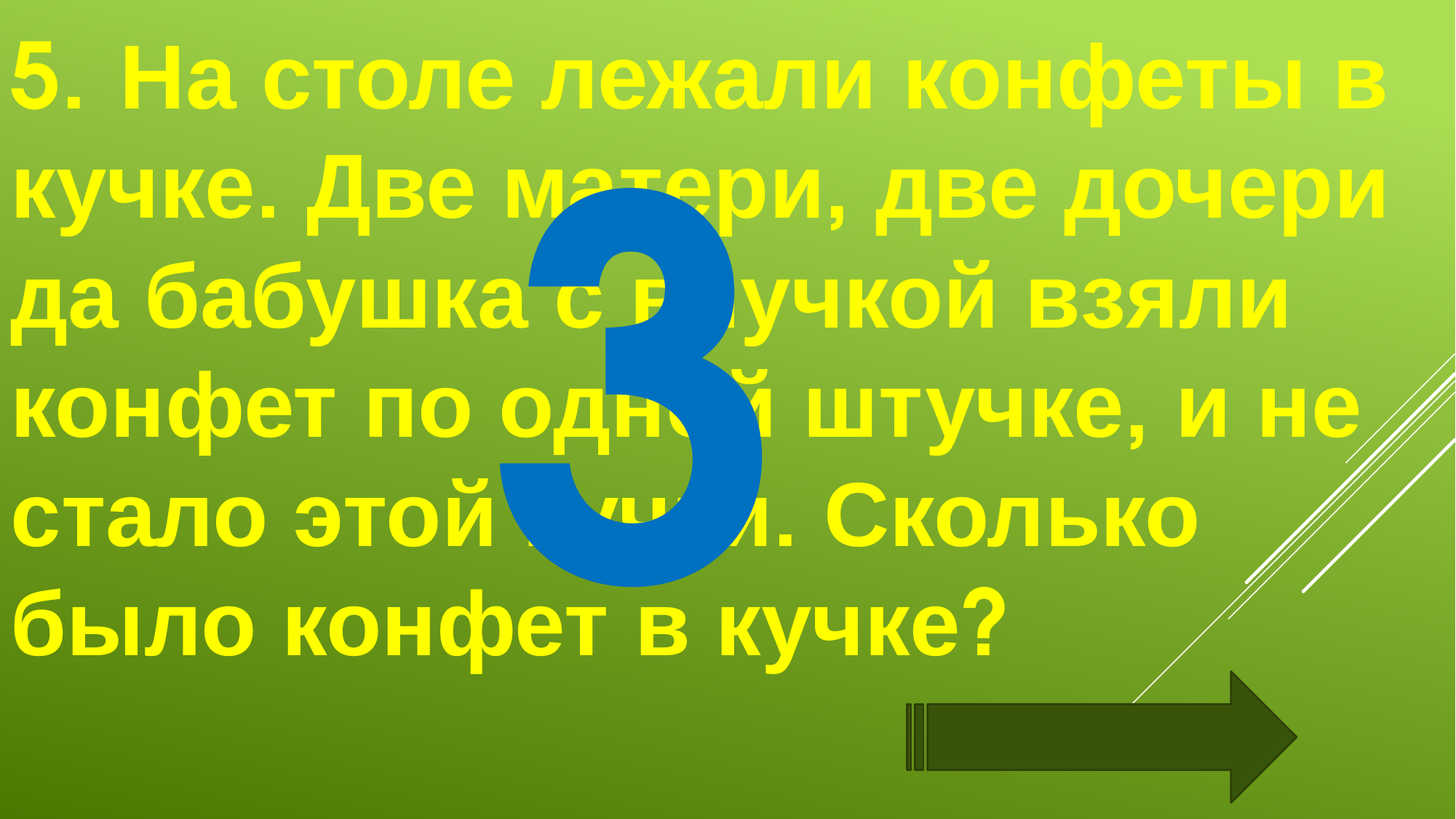

5.	На столе лежали конфеты в кучке. Две матери, две дочери да бабушка с внучкой взяли конфет по одной штучке, и не стало этой кучки. Сколько было конфет в кучке?
3